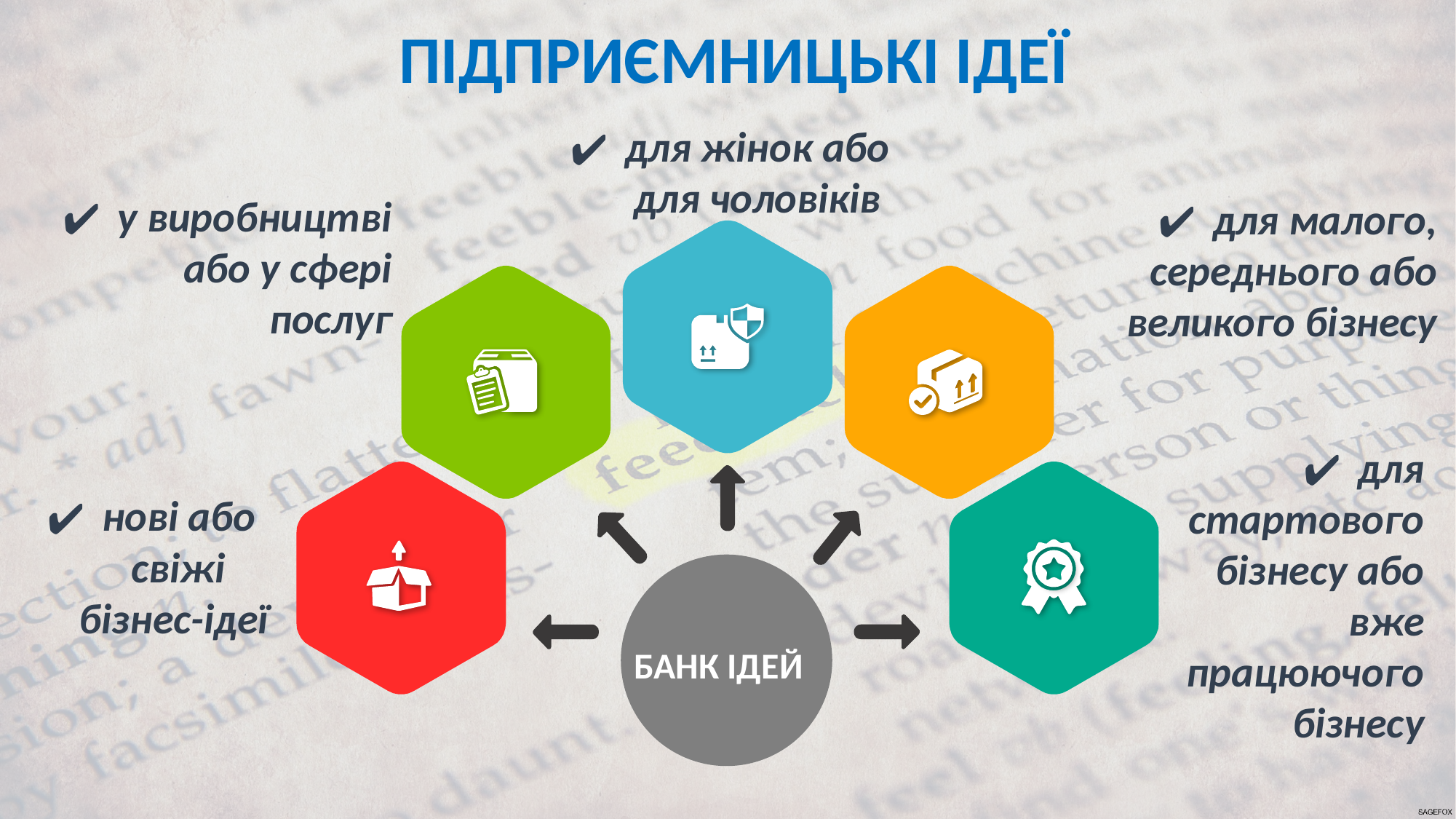

ПІДПРИЄМНИЦЬКІ ІДЕЇ
для жінок або для чоловіків
у виробництві або у сфері послуг
для малого, середнього або великого бізнесу

для стартового бізнесу або вже працюючого бізнесу

нові або свіжі бізнес-ідеї

БАНК ІДЕЙ